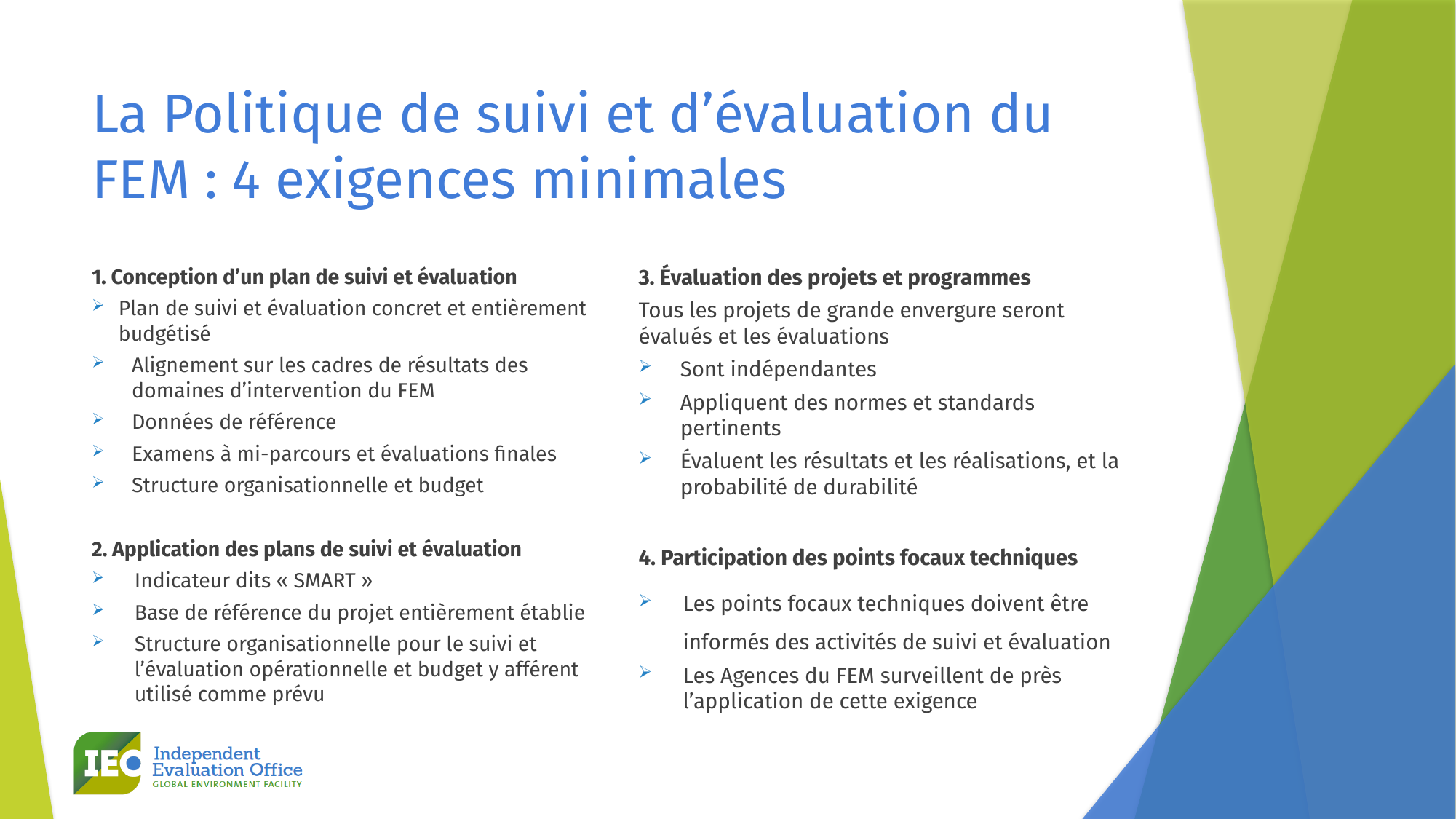

# La Politique de suivi et d’évaluation du FEM : 4 exigences minimales
1. Conception d’un plan de suivi et évaluation
Plan de suivi et évaluation concret et entièrement budgétisé
Alignement sur les cadres de résultats des domaines d’intervention du FEM
Données de référence
Examens à mi-parcours et évaluations finales
Structure organisationnelle et budget

2. Application des plans de suivi et évaluation
Indicateur dits « SMART »
Base de référence du projet entièrement établie
Structure organisationnelle pour le suivi et l’évaluation opérationnelle et budget y afférent utilisé comme prévu

3. Évaluation des projets et programmes
Tous les projets de grande envergure seront évalués et les évaluations
Sont indépendantes
Appliquent des normes et standards pertinents
Évaluent les résultats et les réalisations, et la probabilité de durabilité

4. Participation des points focaux techniques
Les points focaux techniques doivent être informés des activités de suivi et évaluation
Les Agences du FEM surveillent de près l’application de cette exigence